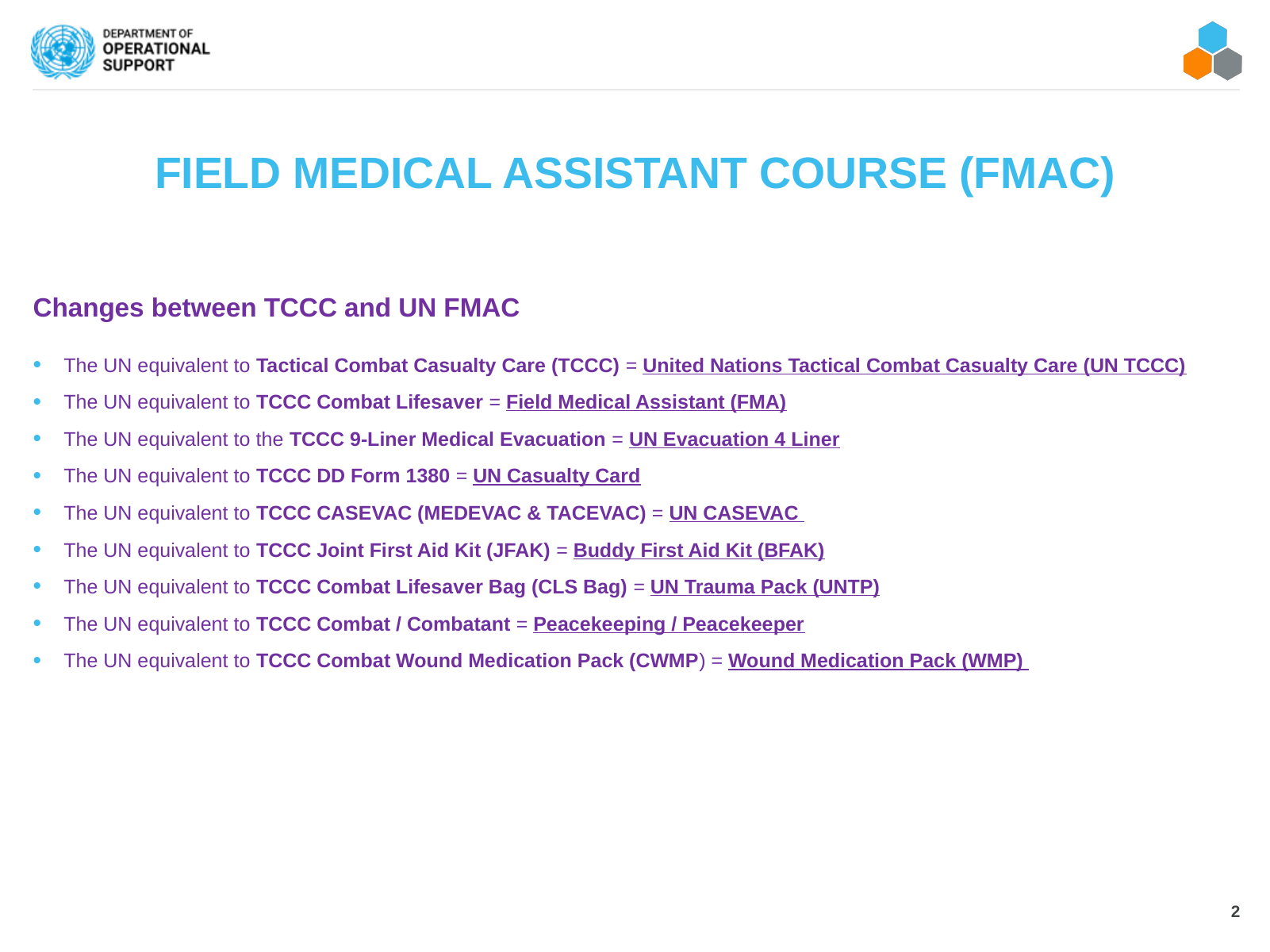

# FIELD MEDICAL ASSISTANT COURSE (FMAC)

Changes between TCCC and UN FMAC

The UN equivalent to Tactical Combat Casualty Care (TCCC) = United Nations Tactical Combat Casualty Care (UN TCCC)
The UN equivalent to TCCC Combat Lifesaver = Field Medical Assistant (FMA)
The UN equivalent to the TCCC 9-Liner Medical Evacuation = UN Evacuation 4 Liner
The UN equivalent to TCCC DD Form 1380 = UN Casualty Card
The UN equivalent to TCCC CASEVAC (MEDEVAC & TACEVAC) = UN CASEVAC
The UN equivalent to TCCC Joint First Aid Kit (JFAK) = Buddy First Aid Kit (BFAK)
The UN equivalent to TCCC Combat Lifesaver Bag (CLS Bag) = UN Trauma Pack (UNTP)
The UN equivalent to TCCC Combat / Combatant = Peacekeeping / Peacekeeper
The UN equivalent to TCCC Combat Wound Medication Pack (CWMP) = Wound Medication Pack (WMP)